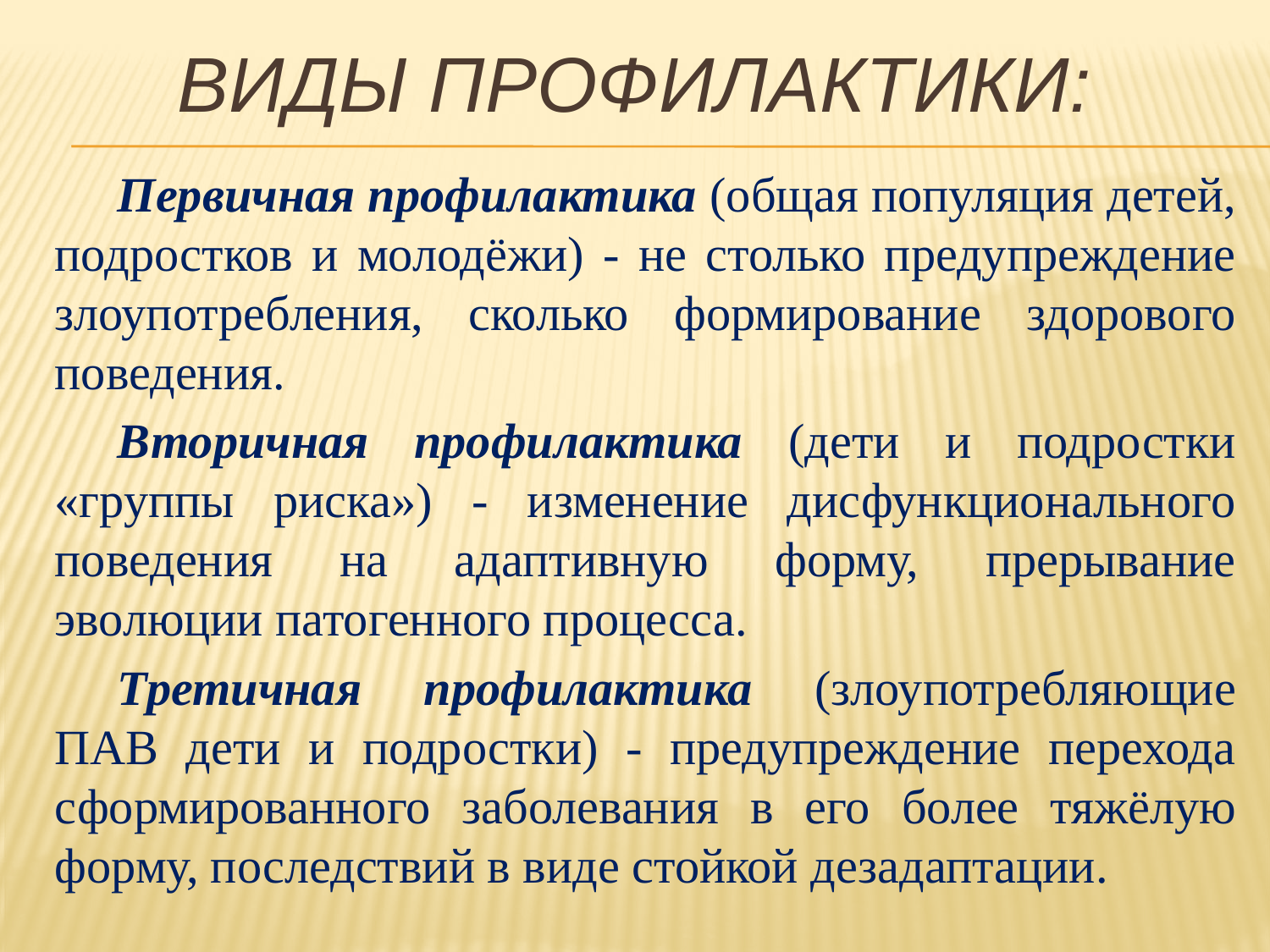

# Виды профилактики:
Первичная профилактика (общая популяция детей, подростков и молодёжи) - не столько предупреждение злоупотребления, сколько формирование здорового поведения.
Вторичная профилактика (дети и подростки «группы риска») - изменение дисфункционального поведения на адаптивную форму, прерывание эволюции патогенного процесса.
Третичная профилактика (злоупотребляющие ПАВ дети и подростки) - предупреждение перехода сформированного заболевания в его более тяжёлую форму, последствий в виде стойкой дезадаптации.